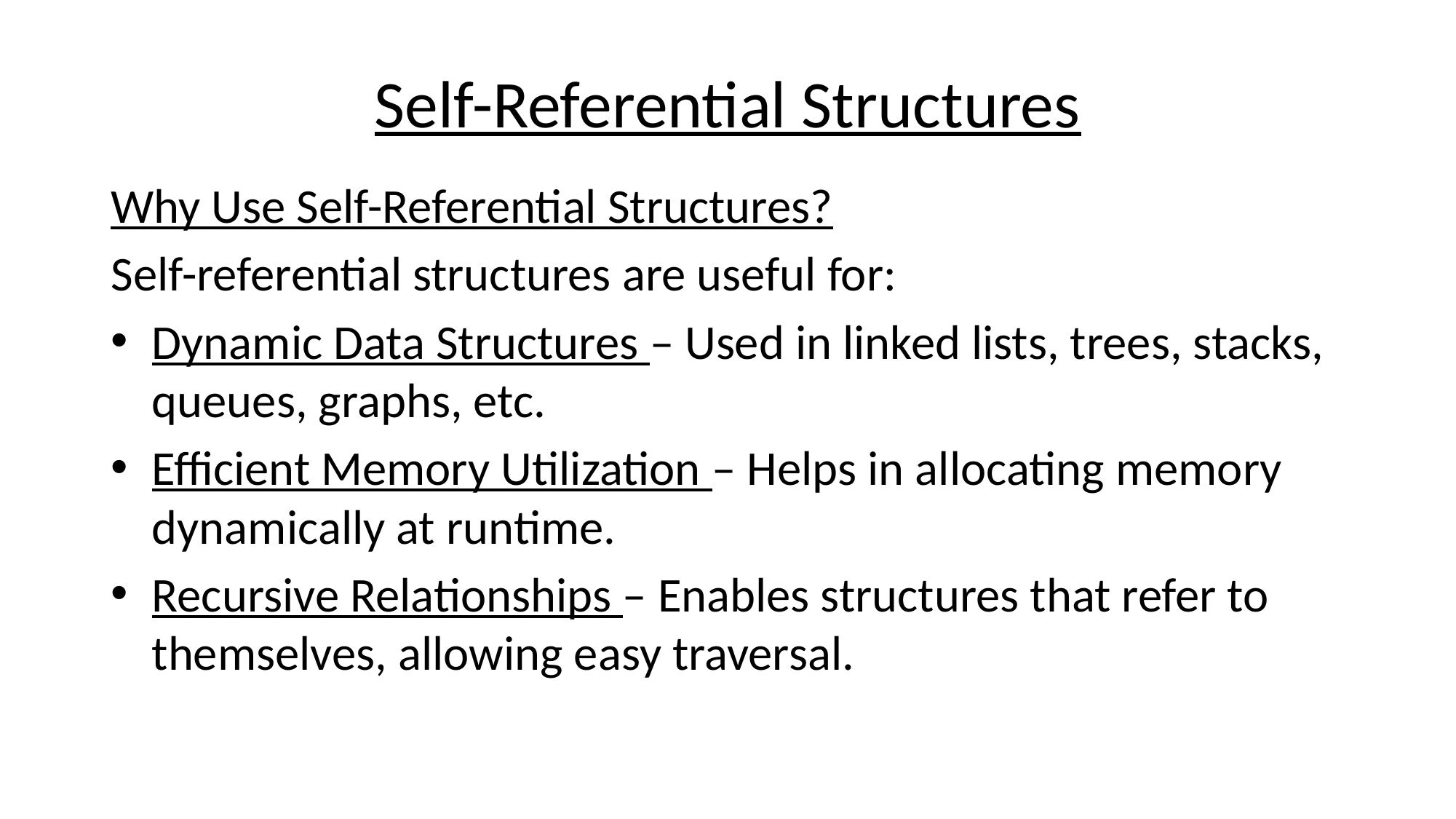

# Self-Referential Structures
Why Use Self-Referential Structures?
Self-referential structures are useful for:
Dynamic Data Structures – Used in linked lists, trees, stacks, queues, graphs, etc.
Efficient Memory Utilization – Helps in allocating memory dynamically at runtime.
Recursive Relationships – Enables structures that refer to themselves, allowing easy traversal.